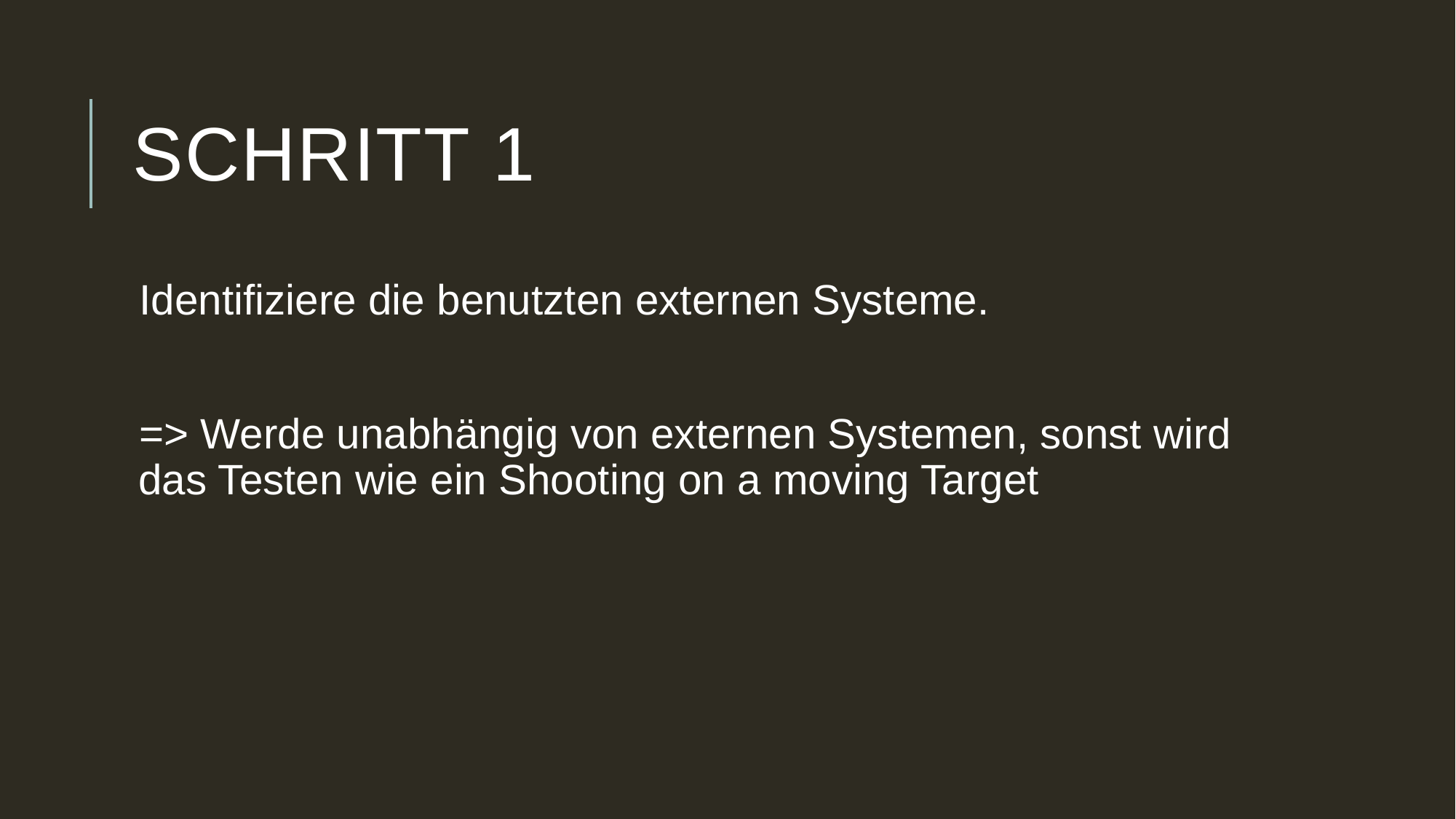

# Schritt 1
Identifiziere die benutzten externen Systeme.

=> Werde unabhängig von externen Systemen, sonst wird das Testen wie ein Shooting on a moving Target